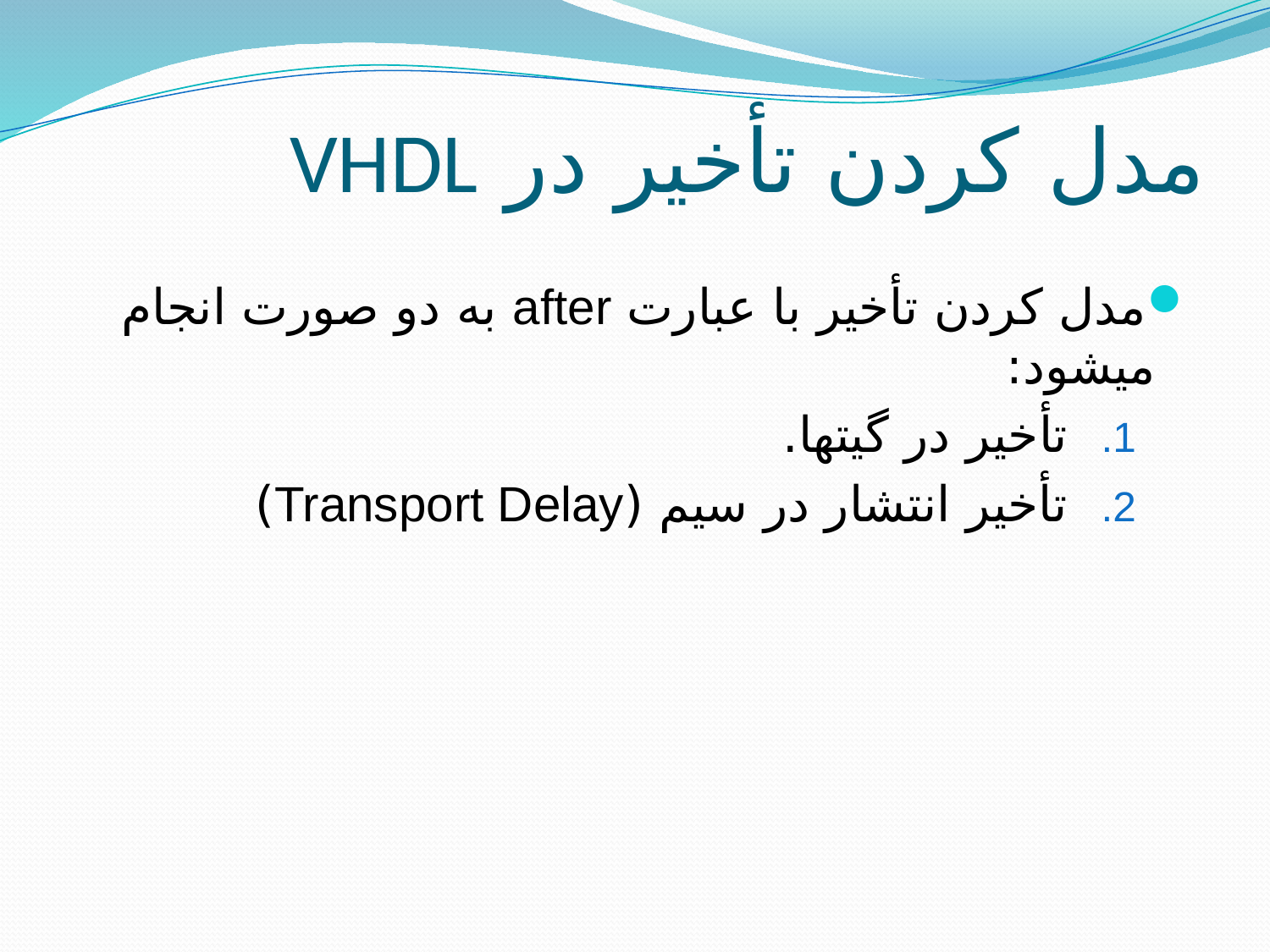

# مدل کردن تأخير در VHDL
مدل کردن تأخير با عبارت after به دو صورت انجام مي‏شود:
تأخير در گيت‏ها.
تأخير انتشار در سيم (Transport Delay)